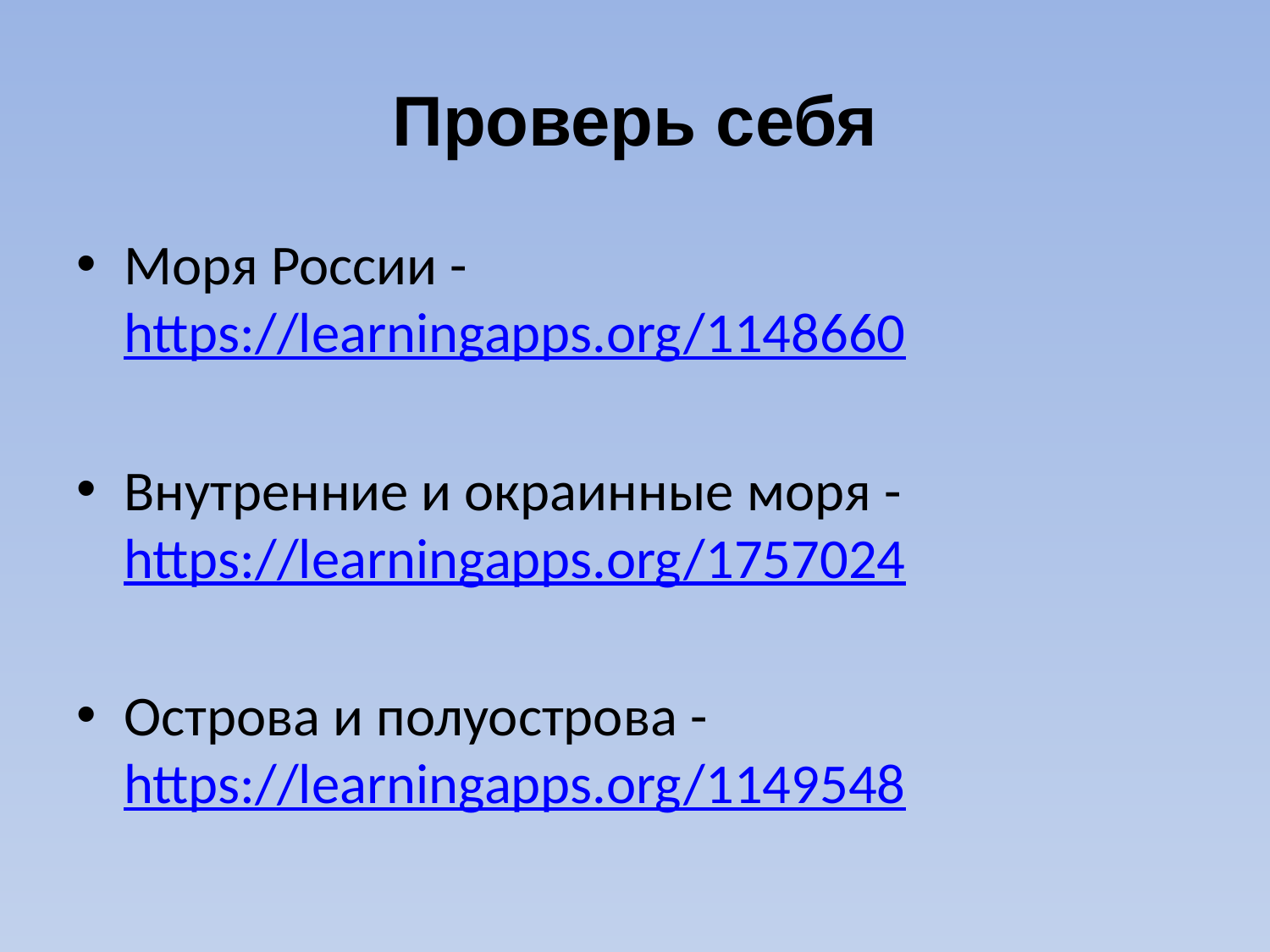

# Проверь себя
Моря России - https://learningapps.org/1148660

Внутренние и окраинные моря - https://learningapps.org/1757024

Острова и полуострова - https://learningapps.org/1149548